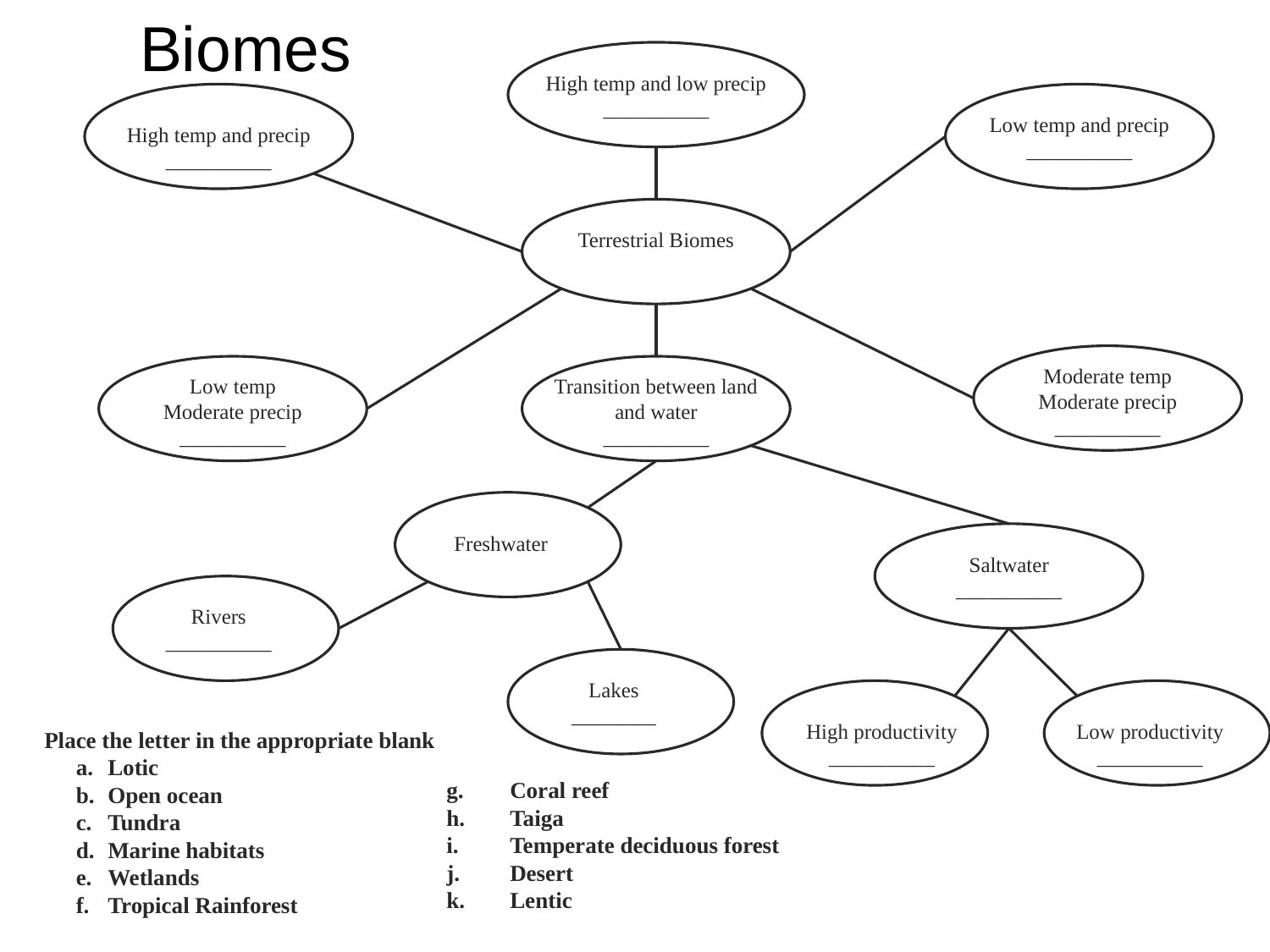

Biomes

High temp and low precip
__________

Low temp and precip
__________
High temp and precip
__________

Terrestrial Biomes

Moderate temp
Moderate precip
__________
Low temp
Moderate precip
__________
Transition between land and water
__________

Freshwater

Saltwater
__________

Rivers
__________

Lakes
________

High productivity
__________
Low productivity
__________
	Place the letter in the appropriate blank
Lotic
Open ocean
Tundra
Marine habitats
Wetlands
Tropical Rainforest

Coral reef
Taiga
Temperate deciduous forest
Desert
Lentic